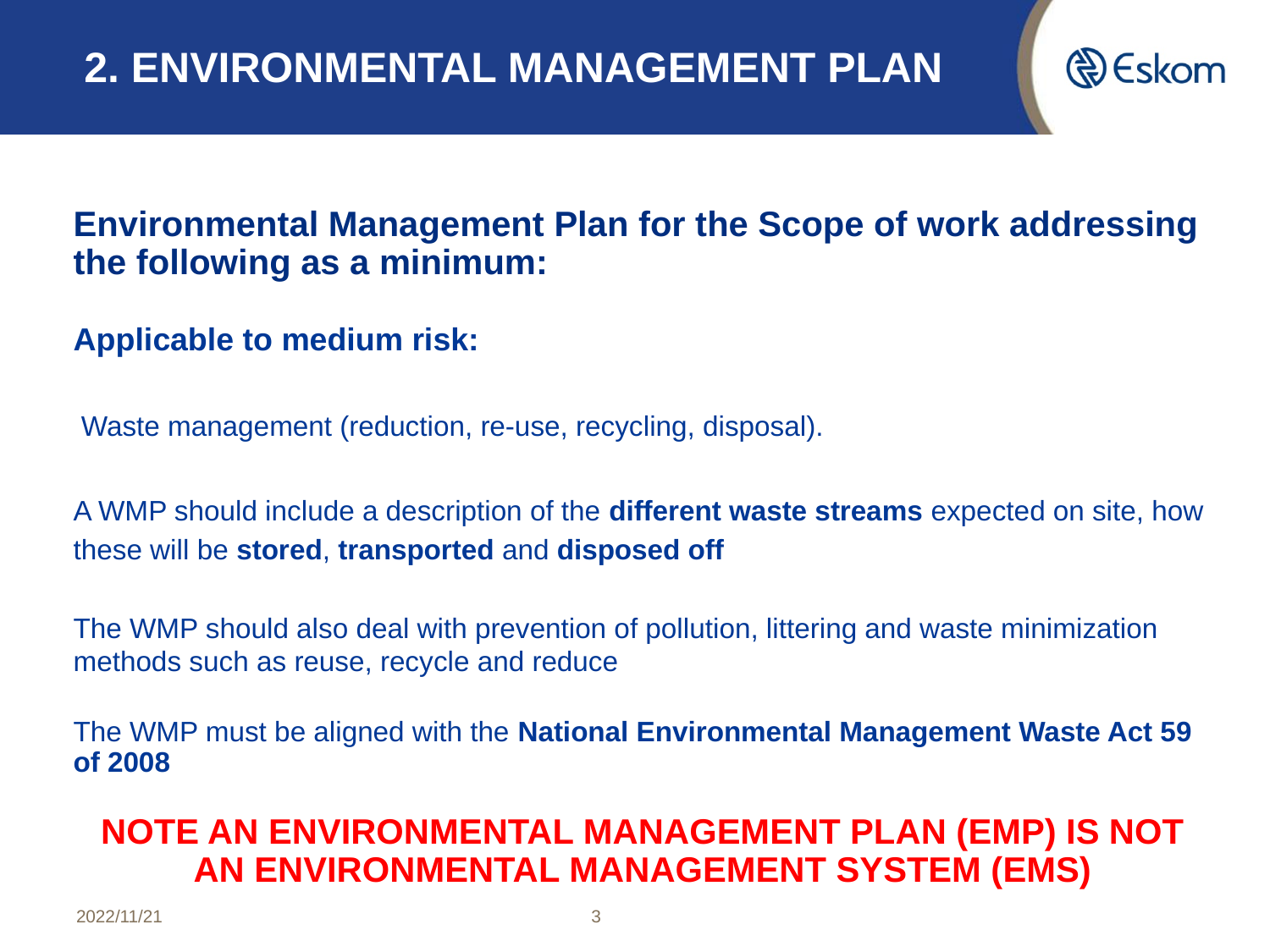

# 2. ENVIRONMENTAL MANAGEMENT PLAN
Environmental Management Plan for the Scope of work addressing the following as a minimum:
Applicable to medium risk:
 Waste management (reduction, re-use, recycling, disposal).
A WMP should include a description of the different waste streams expected on site, how these will be stored, transported and disposed off
The WMP should also deal with prevention of pollution, littering and waste minimization methods such as reuse, recycle and reduce
The WMP must be aligned with the National Environmental Management Waste Act 59 of 2008
NOTE AN ENVIRONMENTAL MANAGEMENT PLAN (EMP) IS NOT AN ENVIRONMENTAL MANAGEMENT SYSTEM (EMS)

2022/11/21
3